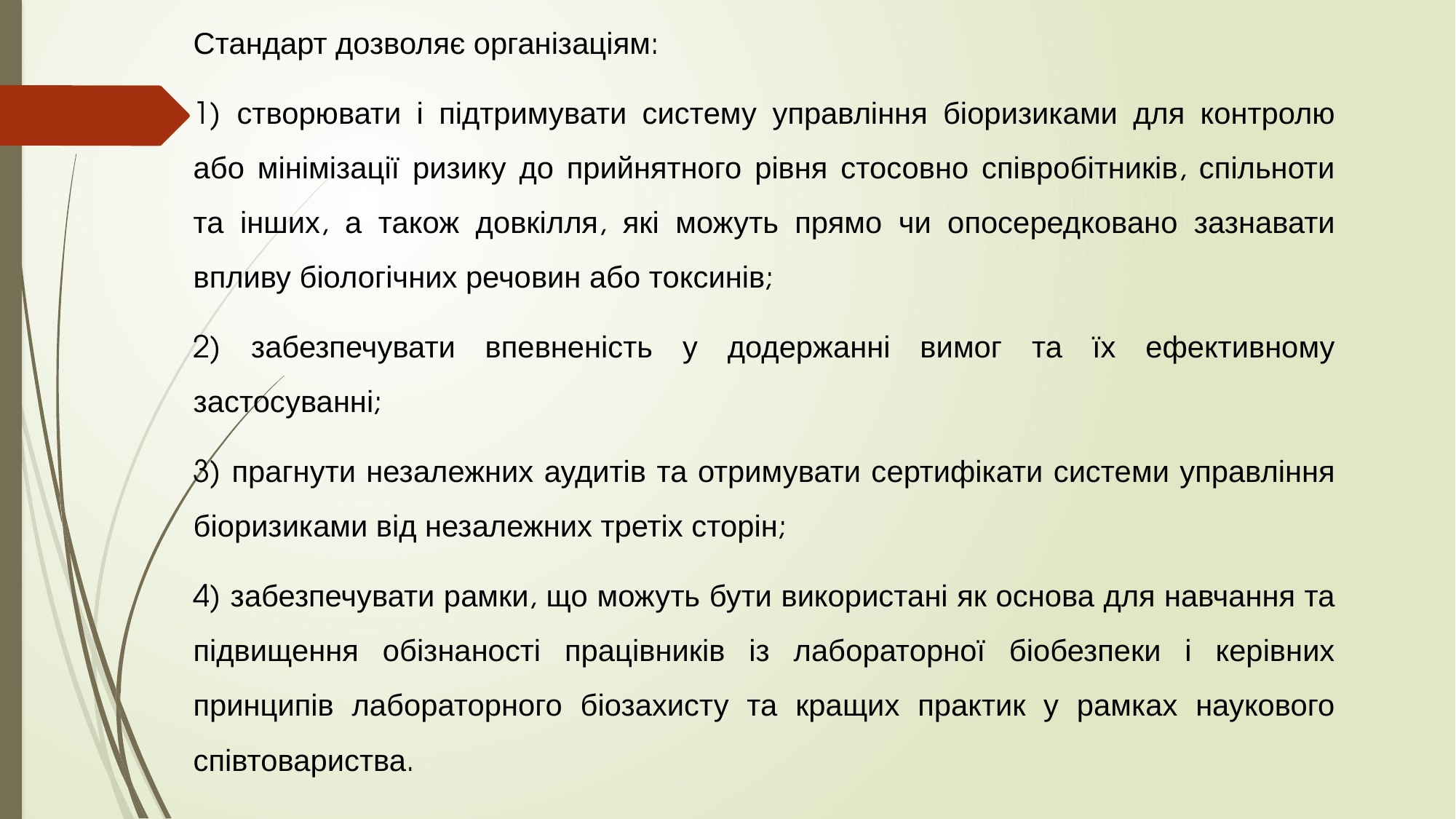

Стандарт дозволяє організаціям:
1) створювати і підтримувати систему управління біоризиками для контролю або мінімізації ризику до прийнятного рівня стосовно співробітників, спільноти та інших, а також довкілля, які можуть прямо чи опосередковано зазнавати впливу біологічних речовин або токсинів;
2) забезпечувати впевненість у додержанні вимог та їх ефективному застосуванні;
3) прагнути незалежних аудитів та отримувати сертифікати системи управління біоризиками від незалежних третіх сторін;
4) забезпечувати рамки, що можуть бути використані як основа для навчання та підвищення обізнаності працівників із лабораторної біобезпеки і керівних принципів лабораторного біозахисту та кращих практик у рамках наукового співтовариства.